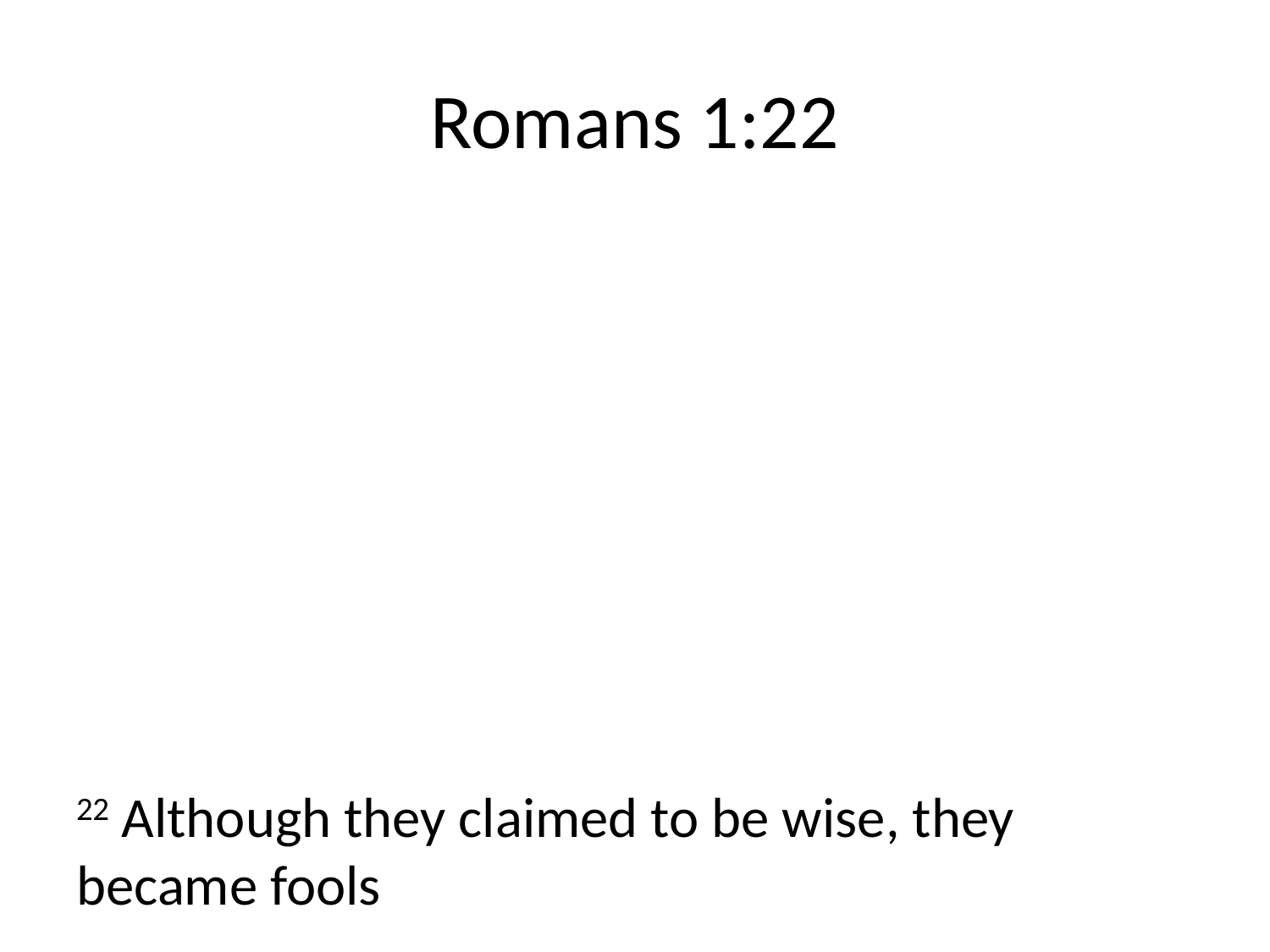

# Romans 1:22

22 Although they claimed to be wise, they became fools